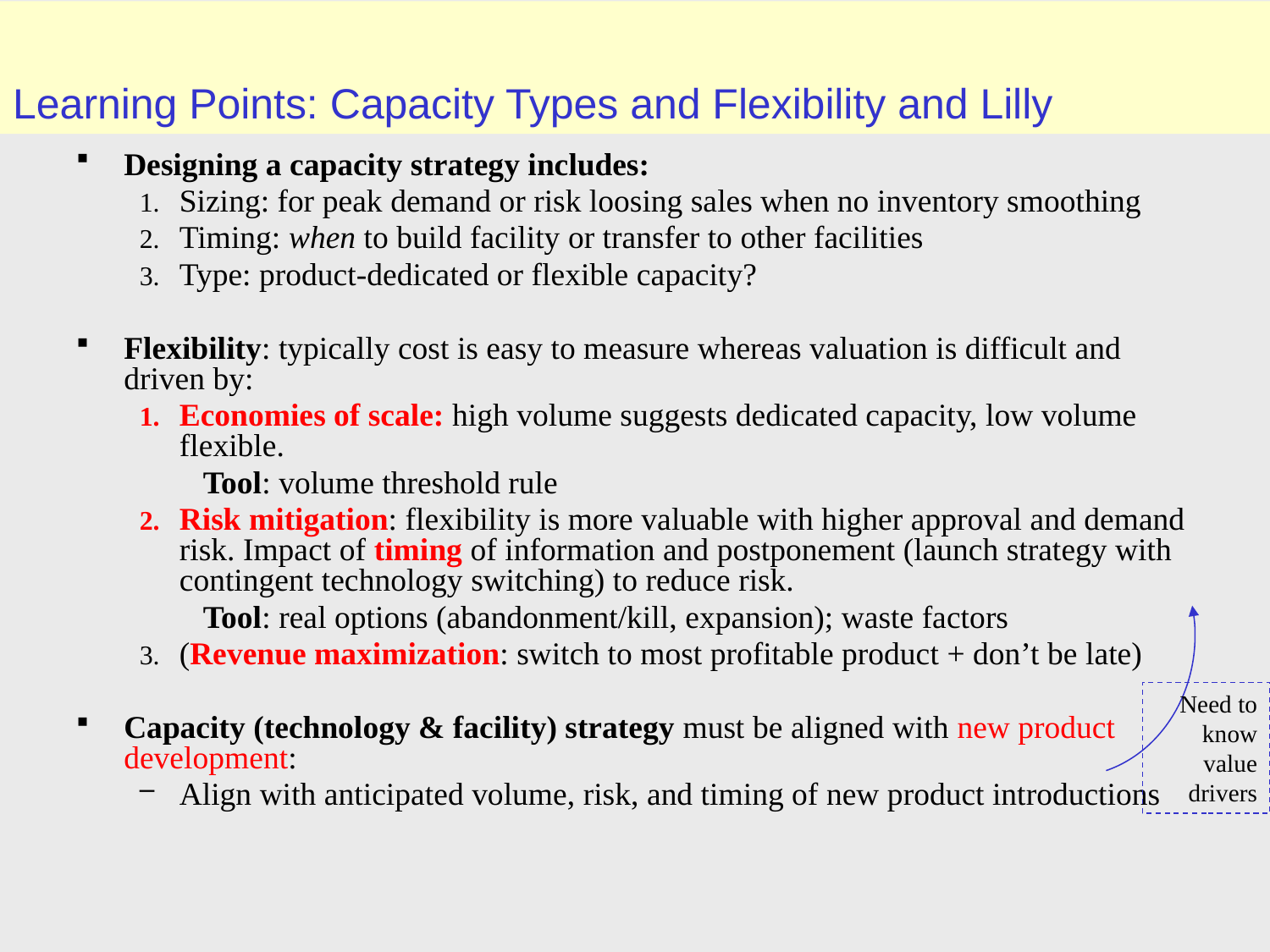

# Learning Points: Capacity Types and Flexibility and Lilly
Designing a capacity strategy includes:
Sizing: for peak demand or risk loosing sales when no inventory smoothing
Timing: when to build facility or transfer to other facilities
Type: product-dedicated or flexible capacity?

Flexibility: typically cost is easy to measure whereas valuation is difficult and driven by:
Economies of scale: high volume suggests dedicated capacity, low volume flexible.
Tool: volume threshold rule
Risk mitigation: flexibility is more valuable with higher approval and demand risk. Impact of timing of information and postponement (launch strategy with contingent technology switching) to reduce risk.
Tool: real options (abandonment/kill, expansion); waste factors
(Revenue maximization: switch to most profitable product + don’t be late)

Capacity (technology & facility) strategy must be aligned with new product development:
Align with anticipated volume, risk, and timing of new product introductions

Need to know value drivers